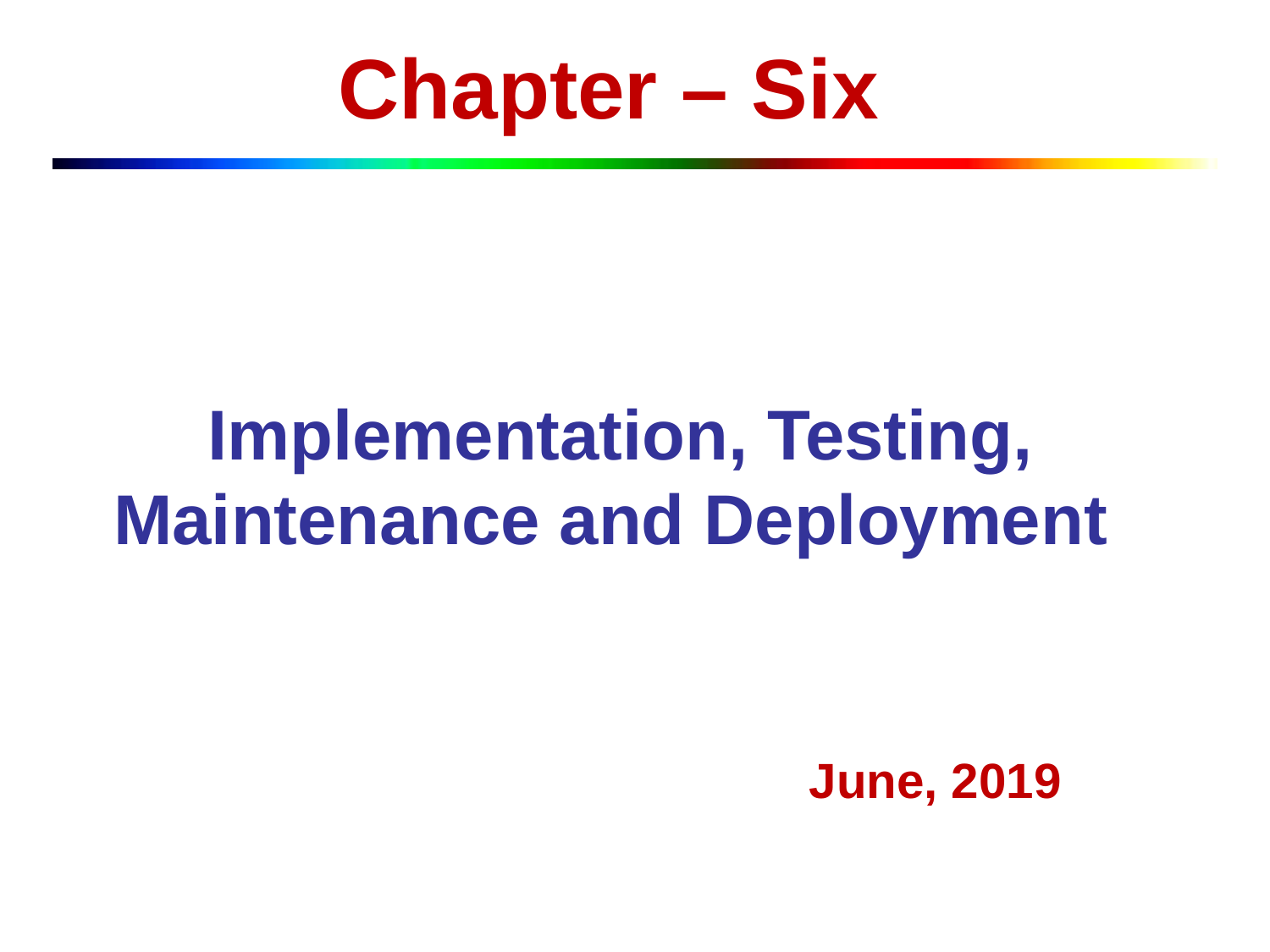

Chapter – Six

Implementation, Testing, Maintenance and Deployment
                                June, 2019